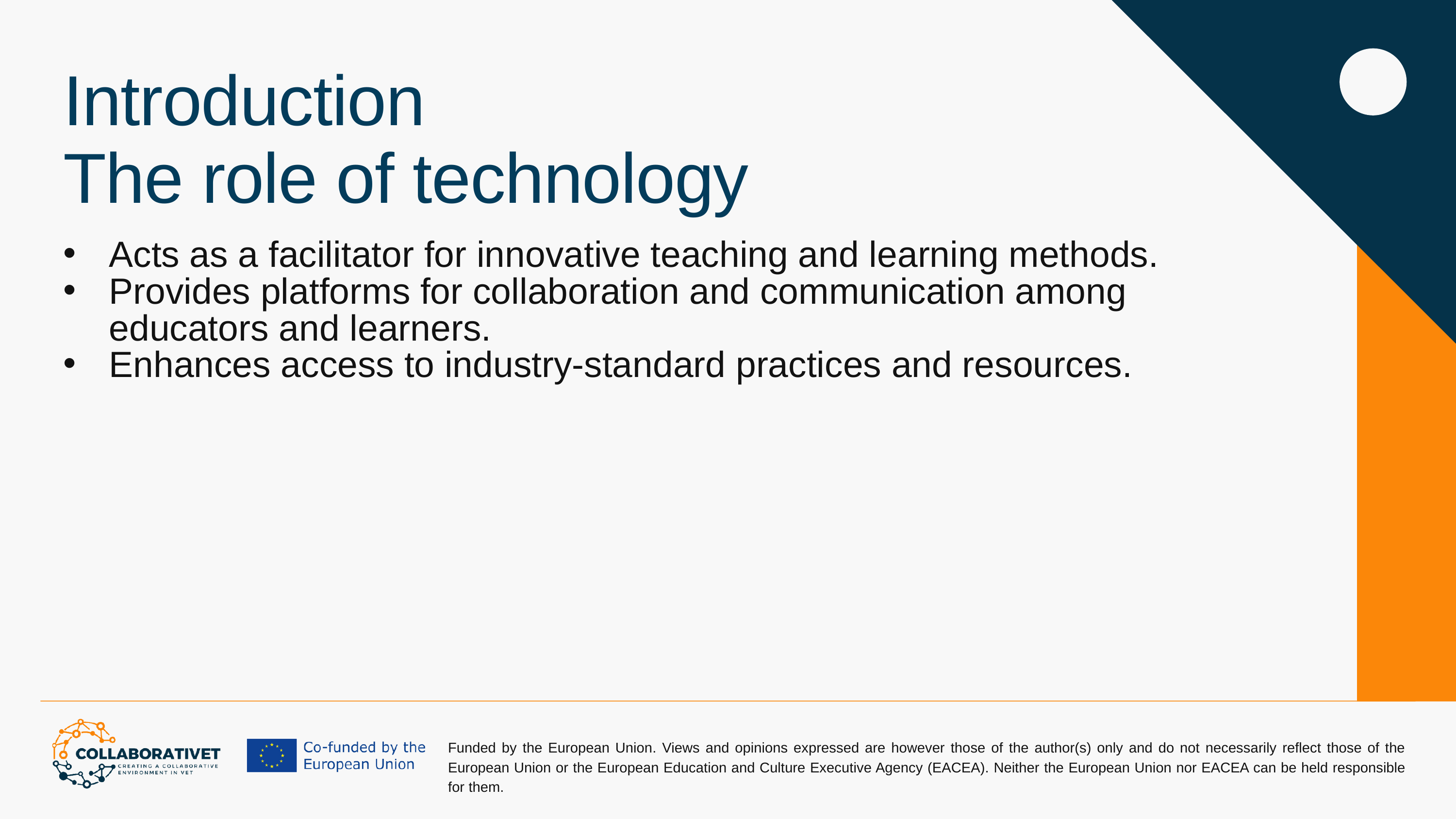

Introduction
The role of technology
Acts as a facilitator for innovative teaching and learning methods.
Provides platforms for collaboration and communication among educators and learners.
Enhances access to industry-standard practices and resources.

Funded by the European Union. Views and opinions expressed are however those of the author(s) only and do not necessarily reflect those of the European Union or the European Education and Culture Executive Agency (EACEA). Neither the European Union nor EACEA can be held responsible for them.